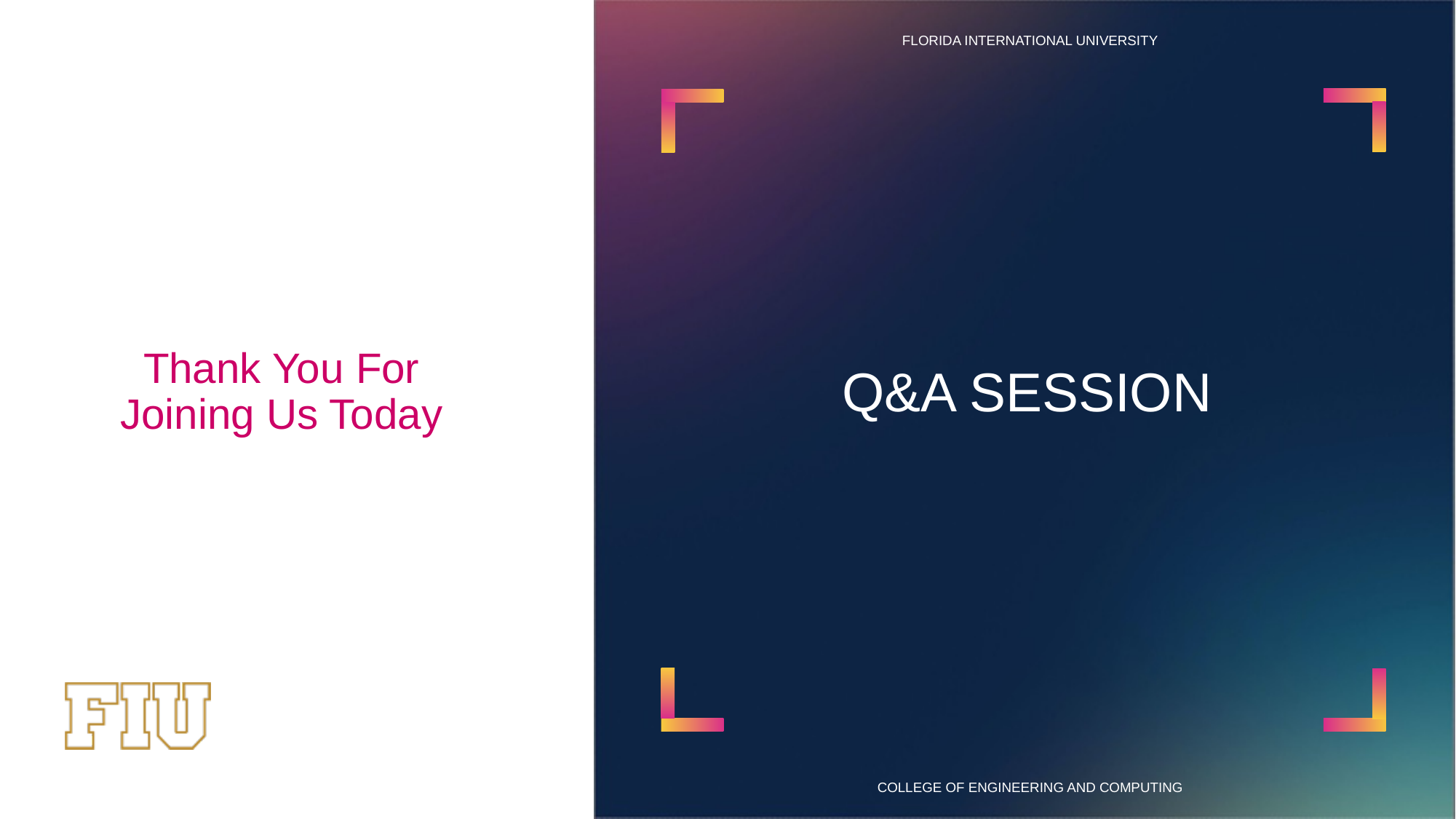

# Thank You For Joining Us Today
Q&A SESSION